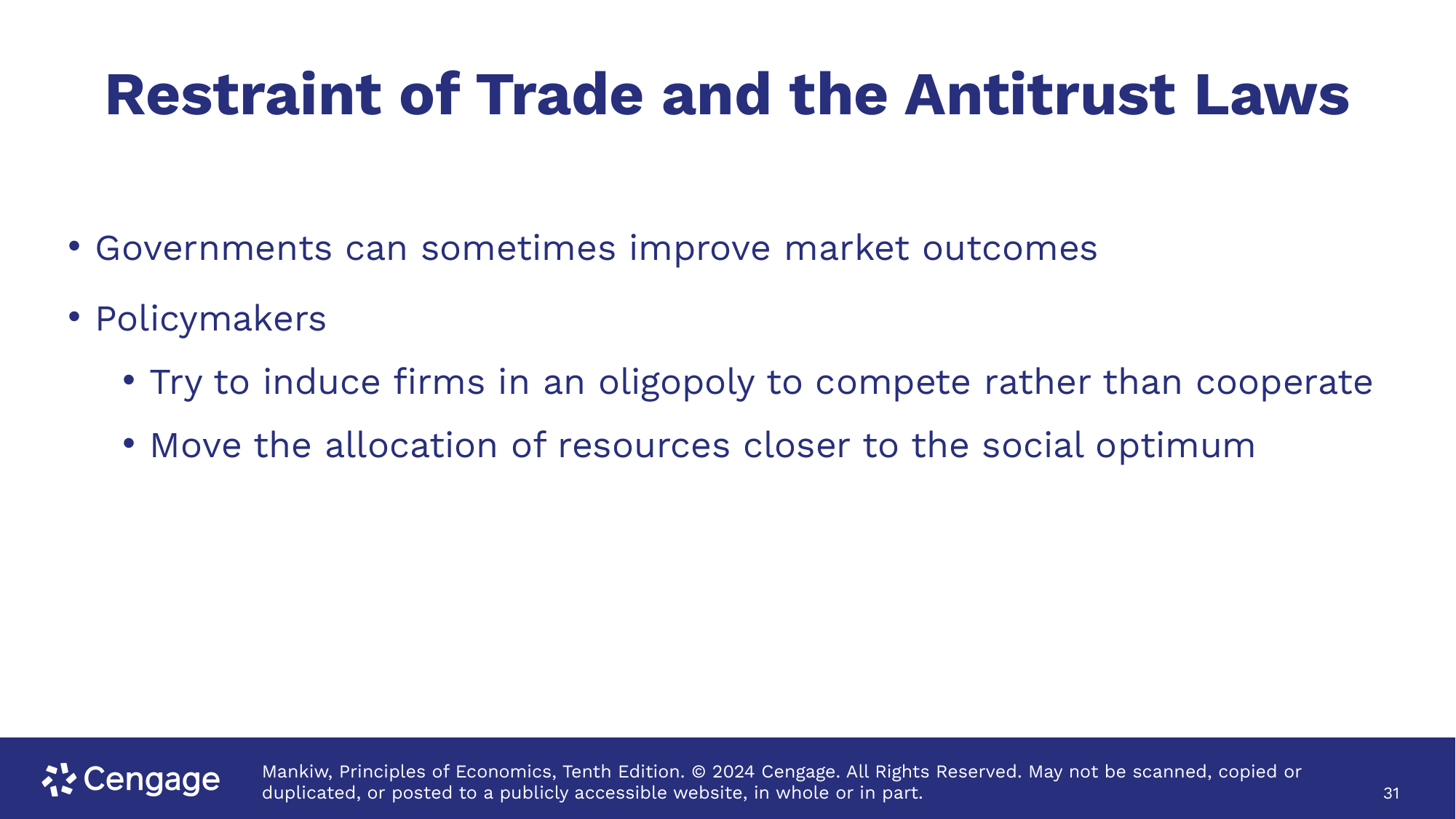

# Restraint of Trade and the Antitrust Laws
Governments can sometimes improve market outcomes
Policymakers
Try to induce firms in an oligopoly to compete rather than cooperate
Move the allocation of resources closer to the social optimum